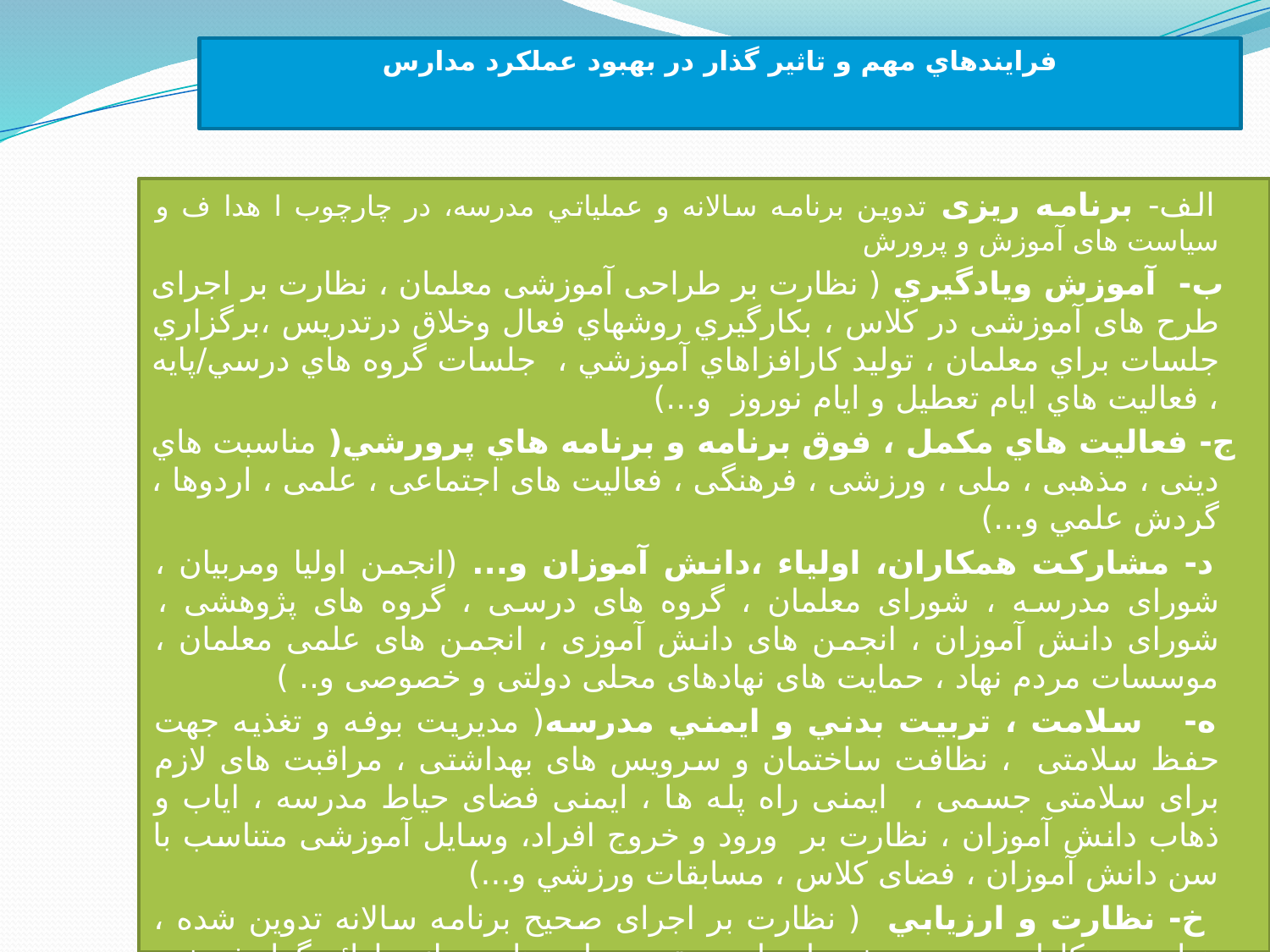

# فرايندهاي مهم و تاثير گذار در بهبود عملكرد مدارس
   الف- برنامه ریزی تدوين برنامه سالانه و عملياتي مدرسه، در چارچوب ا هدا ف و سیاست های آموزش و پرورش
   ب-  آموزش ويادگيري ( نظارت بر طراحی آموزشی معلمان ، نظارت بر اجرای طرح های آموزشی در کلاس ، بكارگيري روشهاي فعال وخلاق درتدريس ،برگزاري جلسات براي معلمان ، توليد كارافزاهاي آموزشي ،  جلسات گروه هاي درسي/پایه ، فعاليت هاي ايام تعطیل و ایام نوروز  و...)
  ج- فعاليت هاي مكمل ، فوق برنامه و برنامه هاي پرورشي( مناسبت هاي دینی ، مذهبی ، ملی ، ورزشی ، فرهنگی ، فعالیت های اجتماعی ، علمی ، اردوها ، گردش علمي و...)
   د- مشاركت همكاران، اولياء ،دانش آموزان و... (انجمن اولیا ومربیان ، شورای مدرسه ، شورای معلمان ، گروه های درسی ، گروه های پژوهشی ، شورای دانش آموزان ، انجمن های دانش آموزی ، انجمن های علمی معلمان ، موسسات مردم نهاد ، حمایت های نهادهای محلی دولتی و خصوصی و.. )
   ه-   سلامت ، تربيت بدني و ايمني مدرسه( مدیریت بوفه و تغذیه جهت حفظ سلامتی  ، نظافت ساختمان و سرویس های بهداشتی ، مراقبت های لازم برای سلامتی جسمی ،  ایمنی راه پله ها ، ایمنی فضای حیاط مدرسه ، ایاب و ذهاب دانش آموزان ، نظارت بر  ورود و خروج افراد، وسایل آموزشی متناسب با سن دانش آموزان ، فضای کلاس ، مسابقات ورزشي و...)
    خ- نظارت و ارزیابي  ( نظارت بر اجرای صحیح برنامه سالانه تدوین شده ، هدایت همکاران در جهت خود ارزیابی ، تعیین بازه های زمانی ارائه گزارش خود ارزیابی ، بررسی نتایج خود ارزیابی و تحلیل و جمع بندی آنها ، تعیین پیشرفت ها و ضعف ها ، تعیین گام ها و فعالیت های بعدی برای تقویت و اصلاح برنامه ها ،  تدوین گزارش نهایی از وضعیت اجرای برنامه ، ارائه گزارش به مسئولین عندالزوم و... )